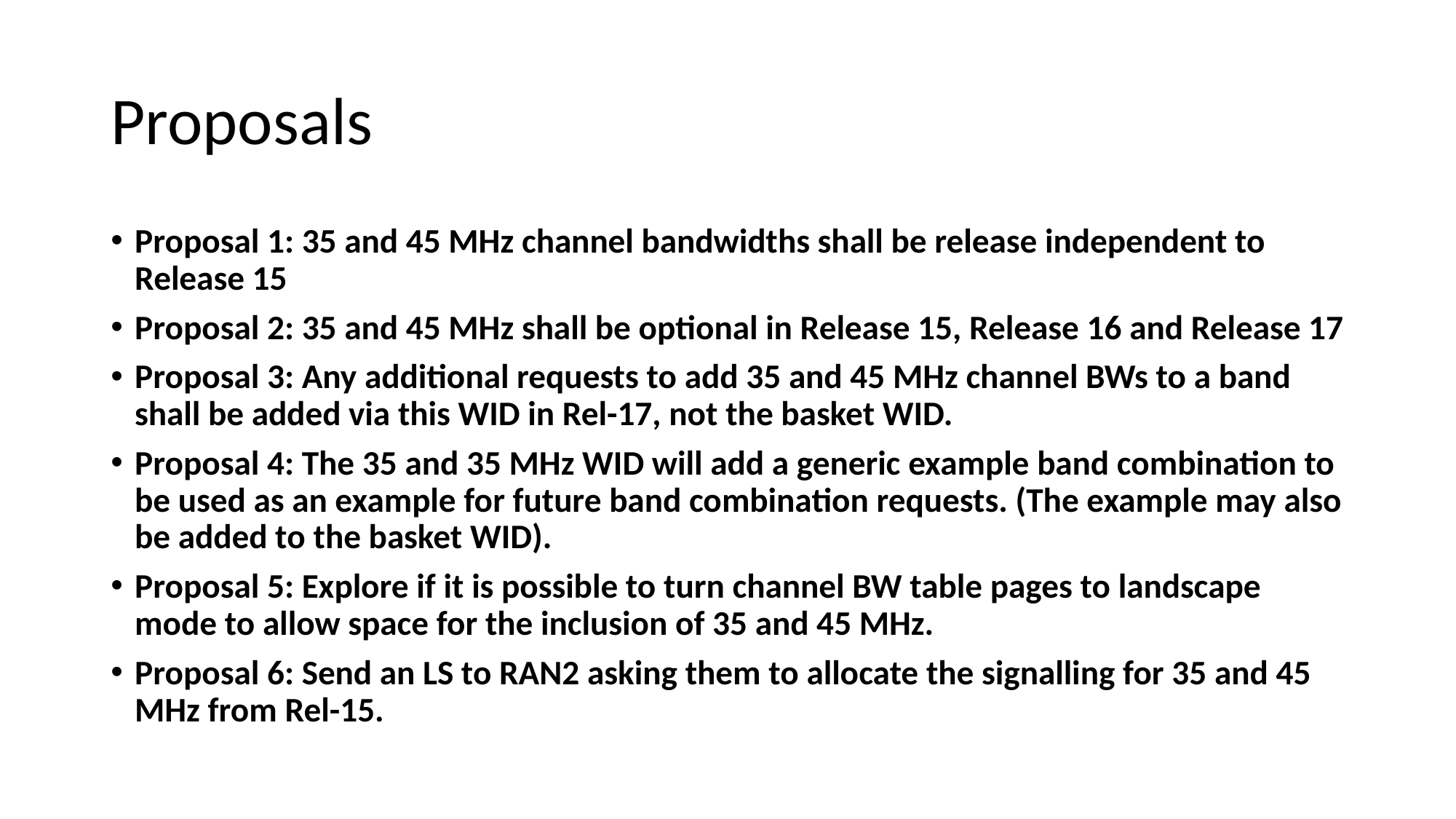

# Proposals
Proposal 1: 35 and 45 MHz channel bandwidths shall be release independent to Release 15
Proposal 2: 35 and 45 MHz shall be optional in Release 15, Release 16 and Release 17
Proposal 3: Any additional requests to add 35 and 45 MHz channel BWs to a band shall be added via this WID in Rel-17, not the basket WID.
Proposal 4: The 35 and 35 MHz WID will add a generic example band combination to be used as an example for future band combination requests. (The example may also be added to the basket WID).
Proposal 5: Explore if it is possible to turn channel BW table pages to landscape mode to allow space for the inclusion of 35 and 45 MHz.
Proposal 6: Send an LS to RAN2 asking them to allocate the signalling for 35 and 45 MHz from Rel-15.